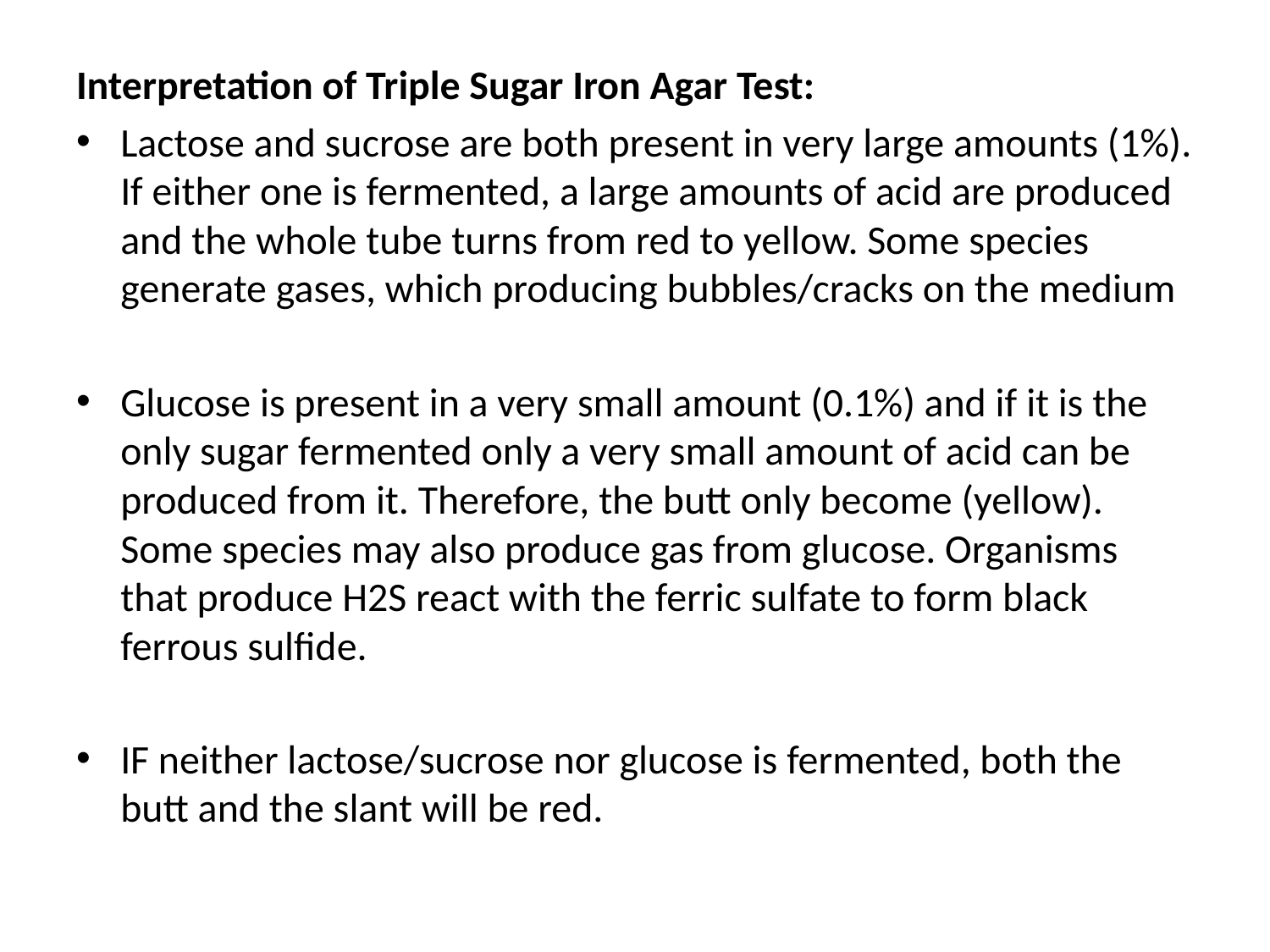

#
Interpretation of Triple Sugar Iron Agar Test:
Lactose and sucrose are both present in very large amounts (1%). If either one is fermented, a large amounts of acid are produced and the whole tube turns from red to yellow. Some species generate gases, which producing bubbles/cracks on the medium

Glucose is present in a very small amount (0.1%) and if it is the only sugar fermented only a very small amount of acid can be produced from it. Therefore, the butt only become (yellow). Some species may also produce gas from glucose. Organisms that produce H2S react with the ferric sulfate to form black ferrous sulfide.

IF neither lactose/sucrose nor glucose is fermented, both the butt and the slant will be red.